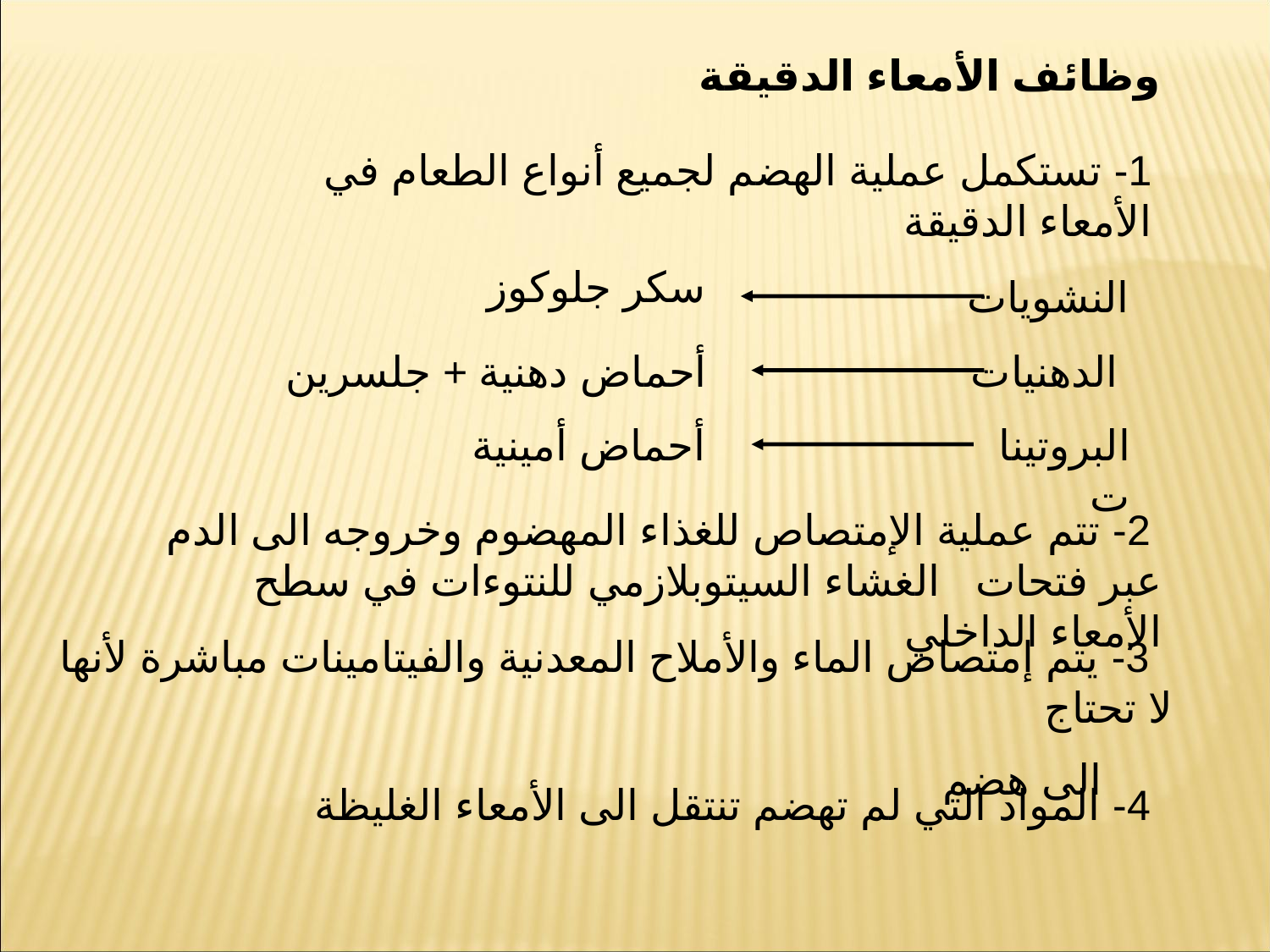

وظائف الأمعاء الدقيقة
1- تستكمل عملية الهضم لجميع أنواع الطعام في الأمعاء الدقيقة
 سكر جلوكوز
 النشويات

أحماض دهنية + جلسرين
 الدهنيات

 أحماض أمينية
البروتينات

 2- تتم عملية الإمتصاص للغذاء المهضوم وخروجه الى الدم عبر فتحات   الغشاء السيتوبلازمي للنتوءات في سطح الأمعاء الداخلي
  3- يتم إمتصاص الماء والأملاح المعدنية والفيتامينات مباشرة لأنها لا تحتاج
      الى هضم
 4- المواد التي لم تهضم تنتقل الى الأمعاء الغليظة